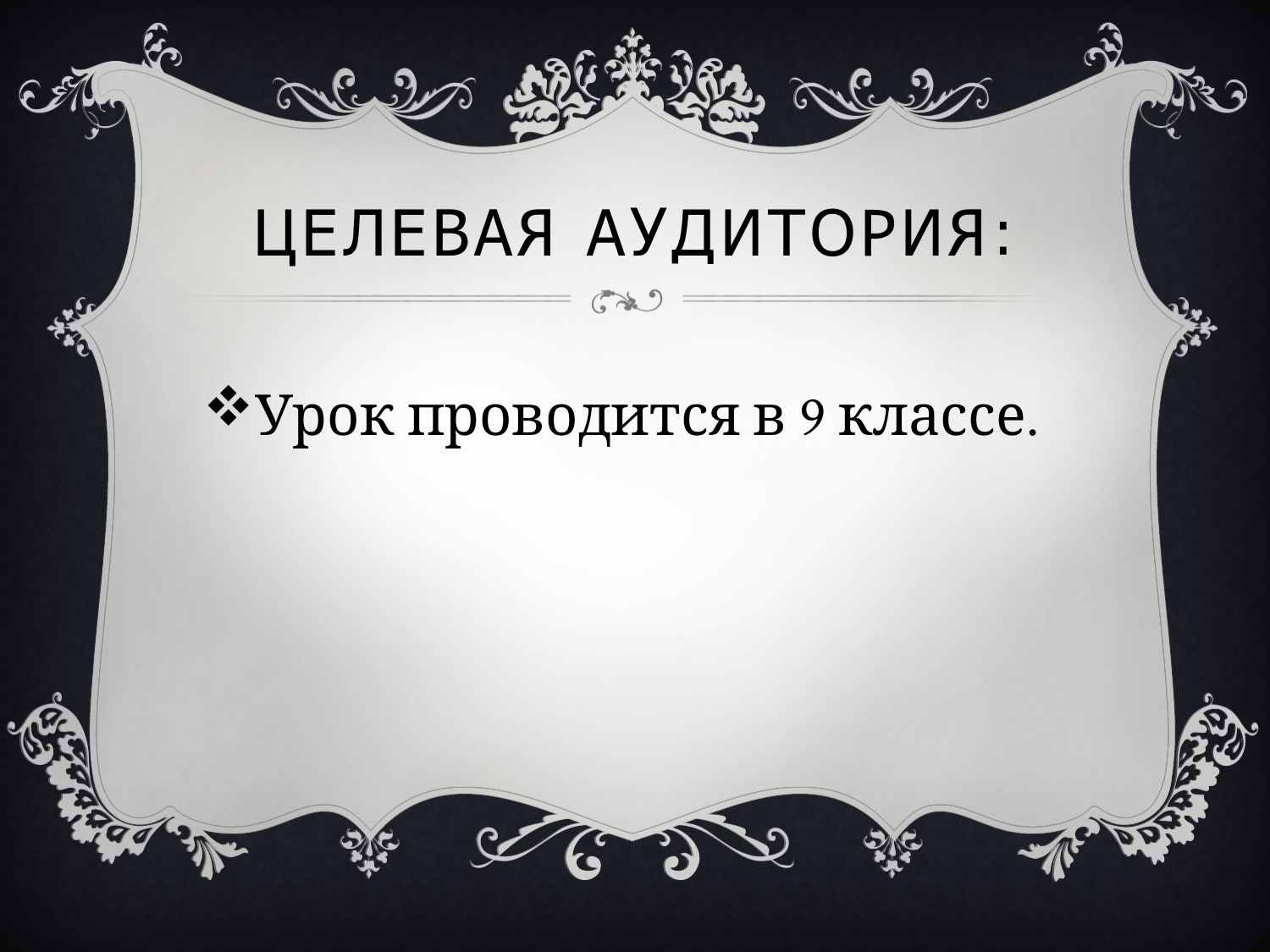

# Целевая аудитория:
Урок проводится в 9 классе.